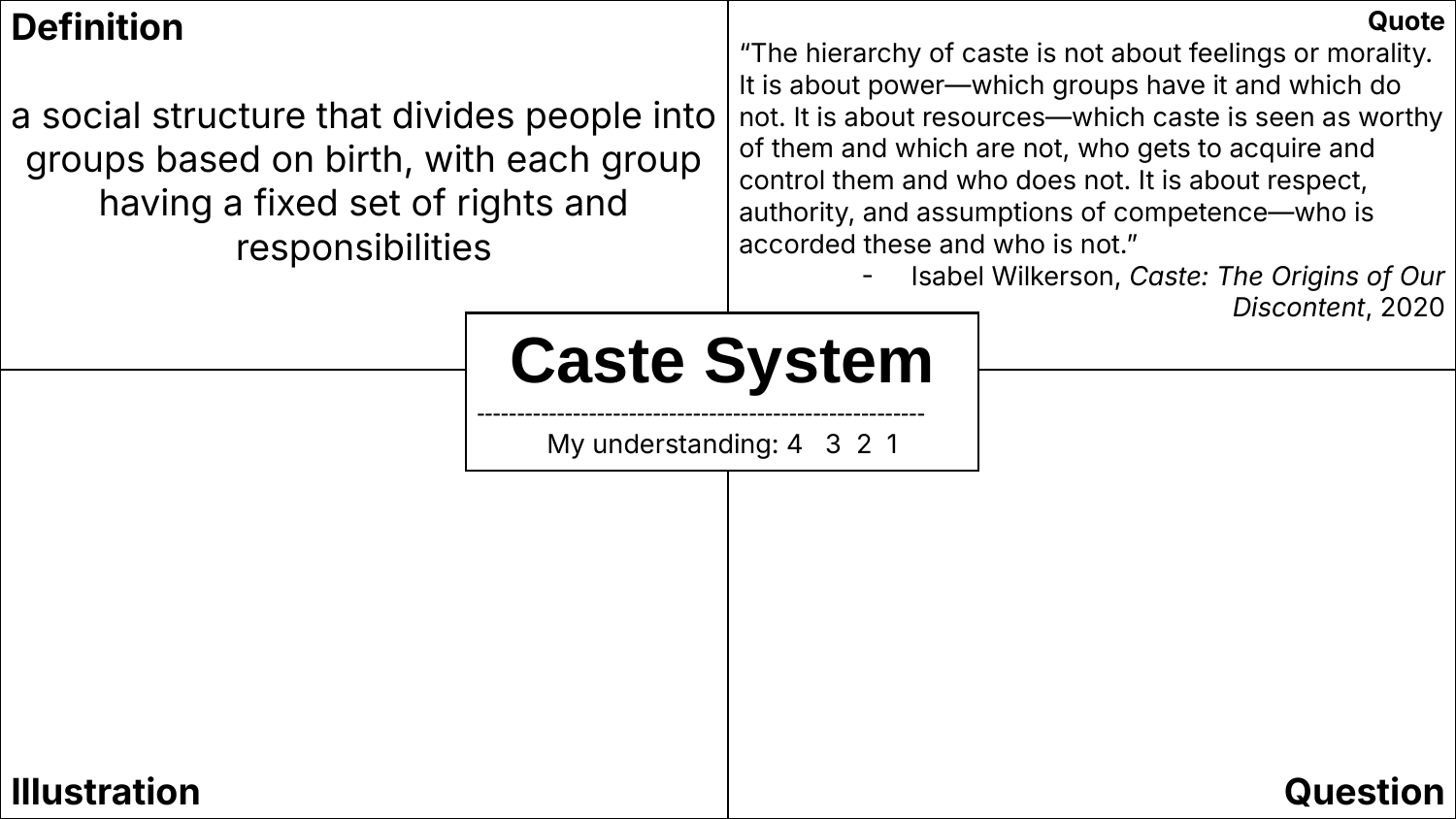

| Definition a social structure that divides people into groups based on birth, with each group having a fixed set of rights and responsibilities | Quote “The hierarchy of caste is not about feelings or morality. It is about power—which groups have it and which do not. It is about resources—which caste is seen as worthy of them and which are not, who gets to acquire and control them and who does not. It is about respect, authority, and assumptions of competence—who is accorded these and who is not.” Isabel Wilkerson, Caste: The Origins of Our Discontent, 2020 |
| --- | --- |
| Illustration | Question |
Caste System
--------------------------------------------------------
My understanding: 4   3  2  1